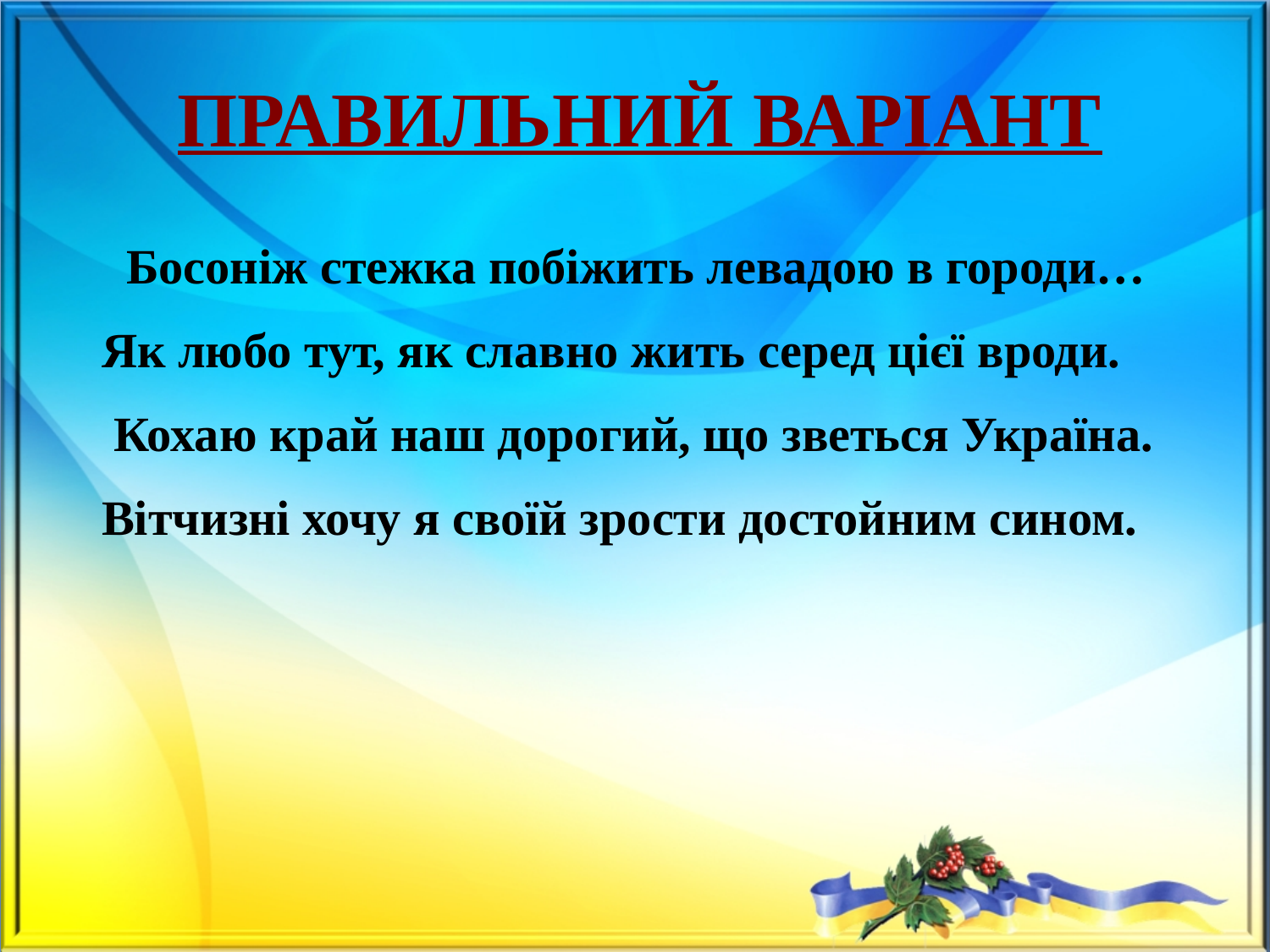

ПРАВИЛЬНИЙ ВАРІАНТ
  Босоніж стежка побіжить левадою в городи…
Як любо тут, як славно жить серед цієї вроди.
 Кохаю край наш дорогий, що зветься Україна.
Вітчизні хочу я своїй зрости достойним сином.